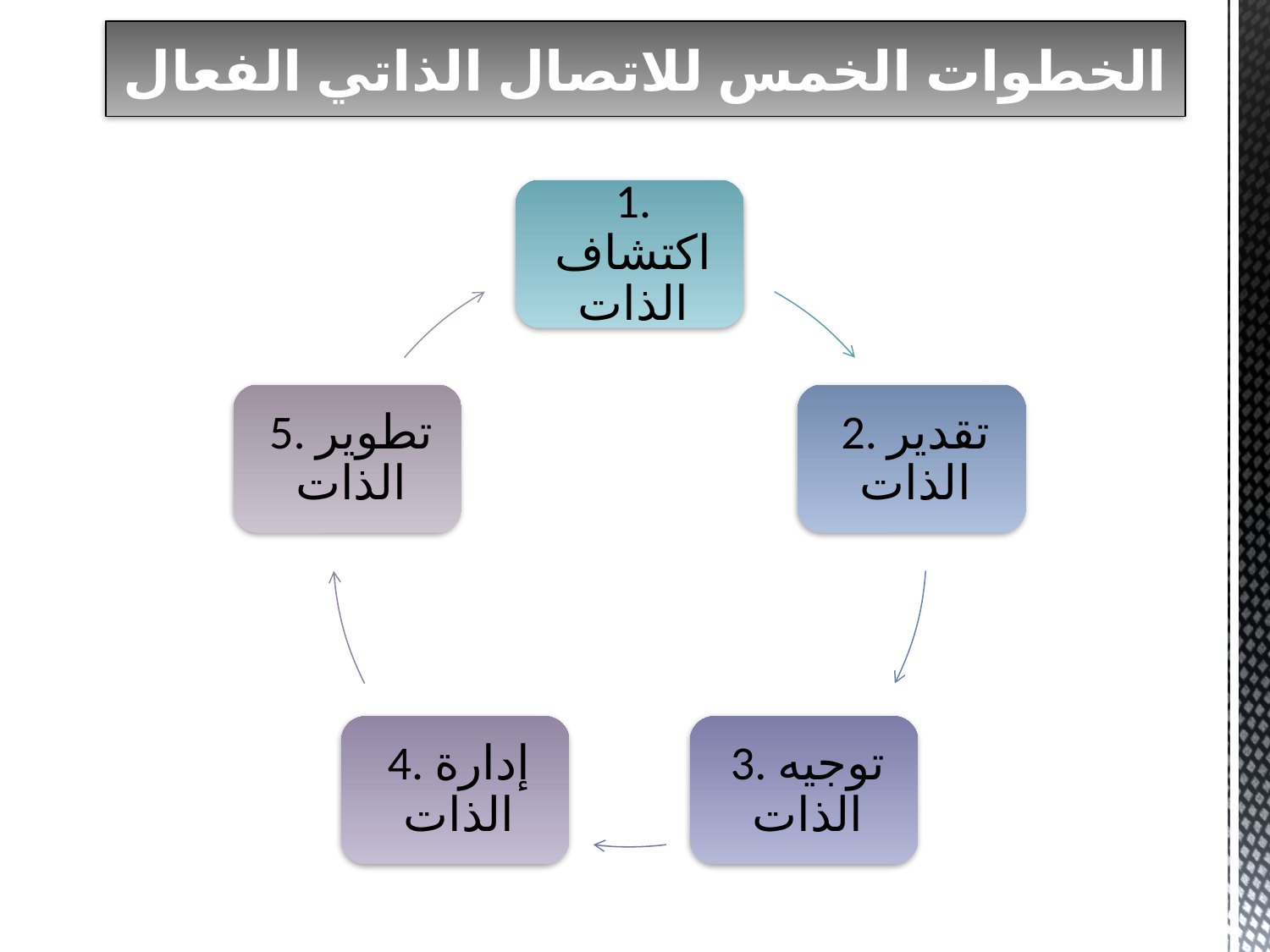

# الخطوات الخمس للاتصال الذاتي الفعال
1. اكتشاف الذات
2. تقدير الذات
3. توجيه الذات
4. إدارة الذات
5. تطوير الذات